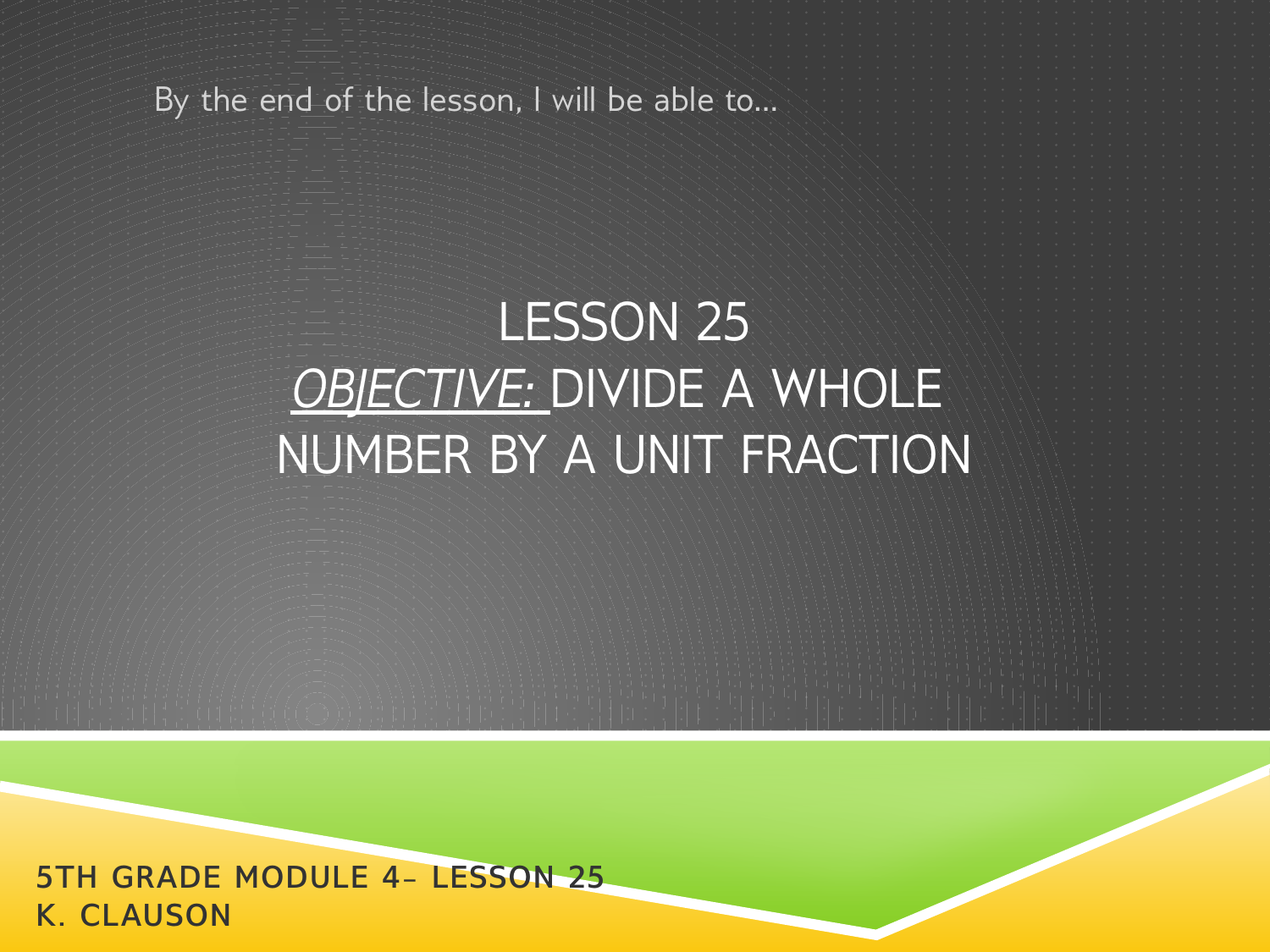

By the end of the lesson, I will be able to…
# Lesson 25 Objective: Divide a whole  number by a unit fraction
5th Grade Module 4– Lesson 25
K. Clauson